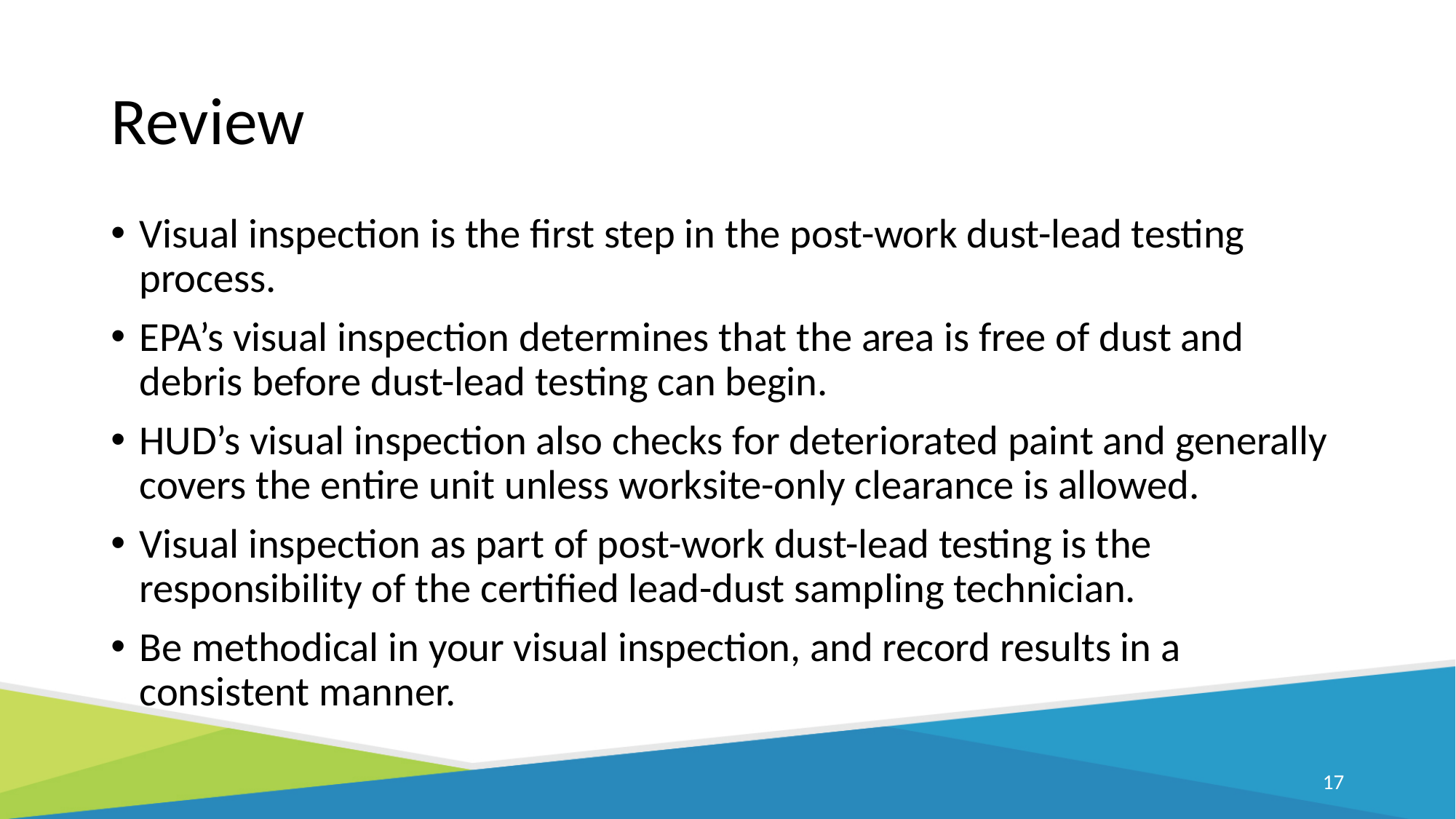

# Review
Visual inspection is the first step in the post-work dust-lead testing process.
EPA’s visual inspection determines that the area is free of dust and debris before dust-lead testing can begin.
HUD’s visual inspection also checks for deteriorated paint and generally covers the entire unit unless worksite-only clearance is allowed.
Visual inspection as part of post-work dust-lead testing is the responsibility of the certified lead-dust sampling technician.
Be methodical in your visual inspection, and record results in a consistent manner.

17